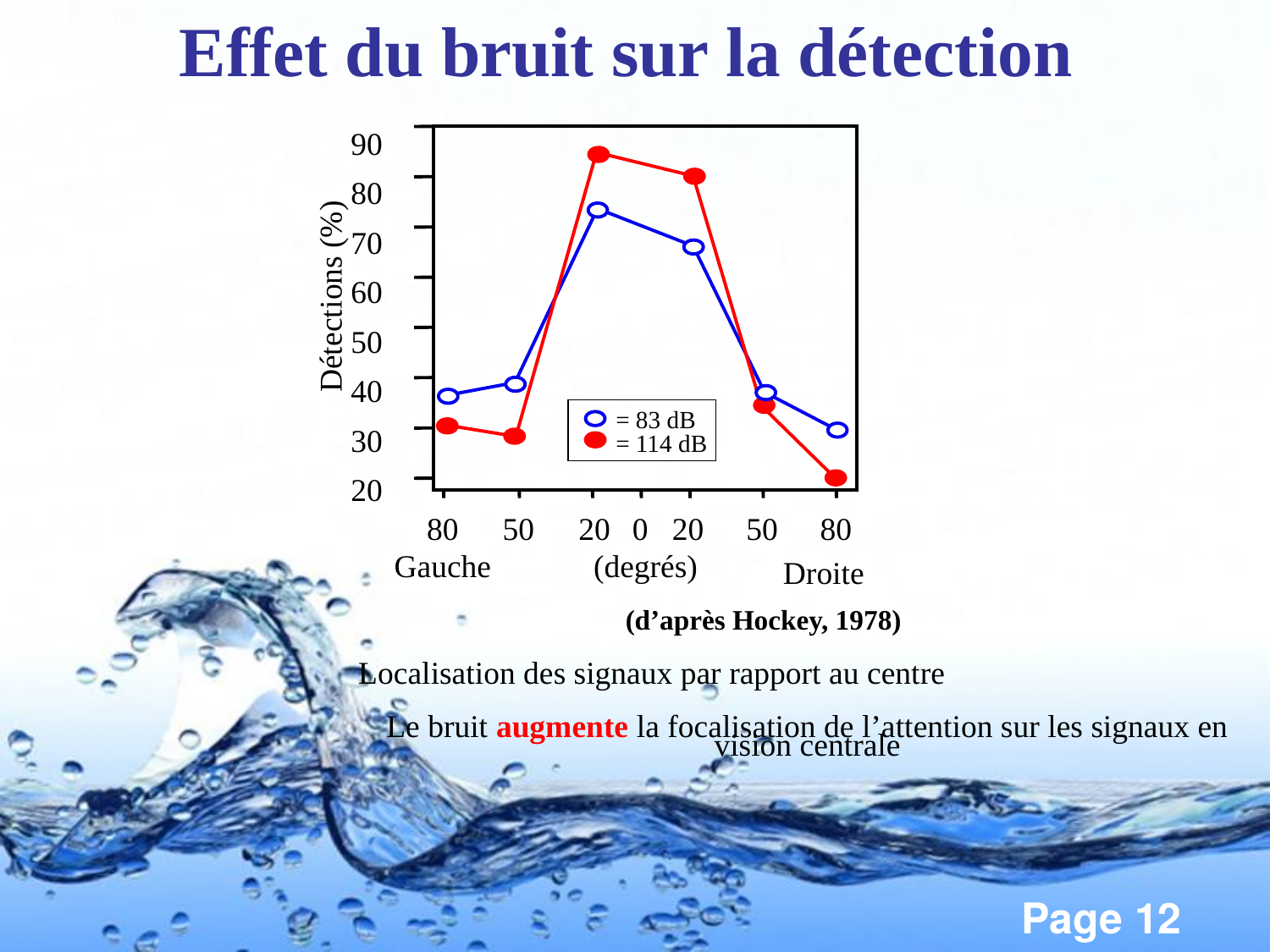

# Effet du bruit sur la détection
9080706050403020

Détections (%)

= 83 dB
= 114 dB
80
50
20
0
20
50
80
Gauche
(degrés)
Droite
(d’après Hockey, 1978)
Localisation des signaux par rapport au centre
Le bruit augmente la focalisation de l’attention sur les signaux en vision centrale